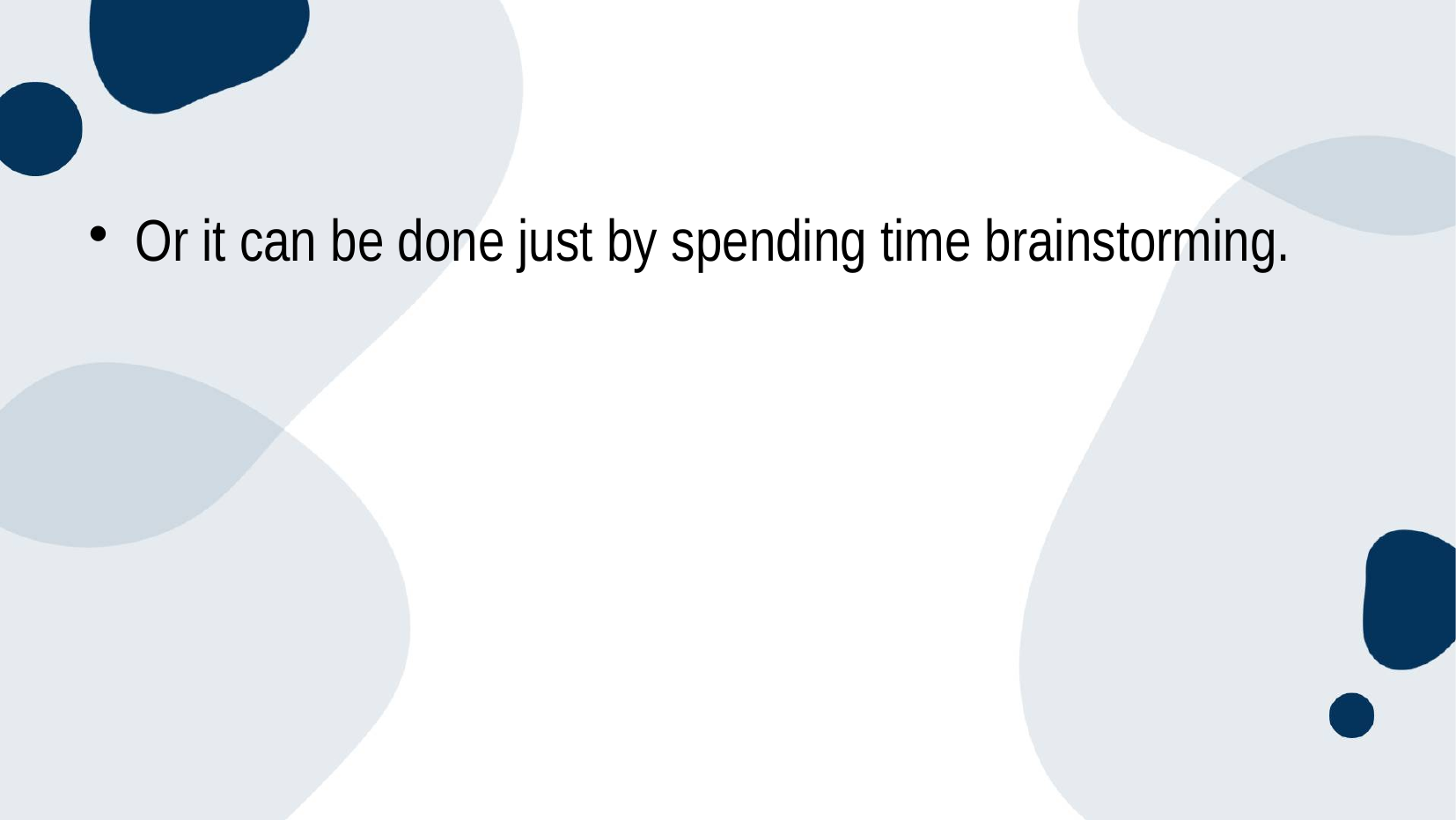

#
Or it can be done just by spending time brainstorming.